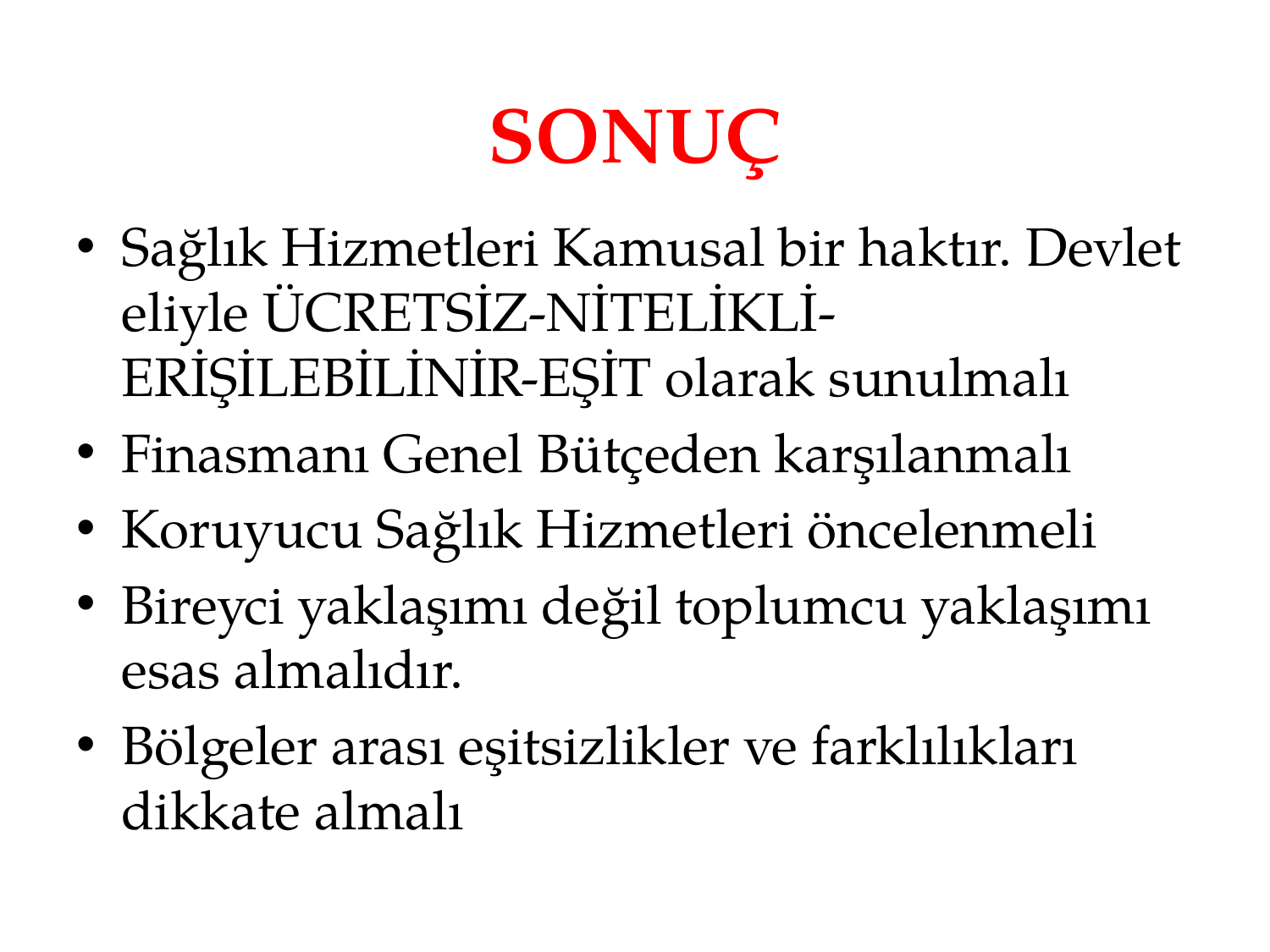

# SONUÇ
Sağlık Hizmetleri Kamusal bir haktır. Devlet eliyle ÜCRETSİZ-NİTELİKLİ-ERİŞİLEBİLİNİR-EŞİT olarak sunulmalı
Finasmanı Genel Bütçeden karşılanmalı
Koruyucu Sağlık Hizmetleri öncelenmeli
Bireyci yaklaşımı değil toplumcu yaklaşımı esas almalıdır.
Bölgeler arası eşitsizlikler ve farklılıkları dikkate almalı